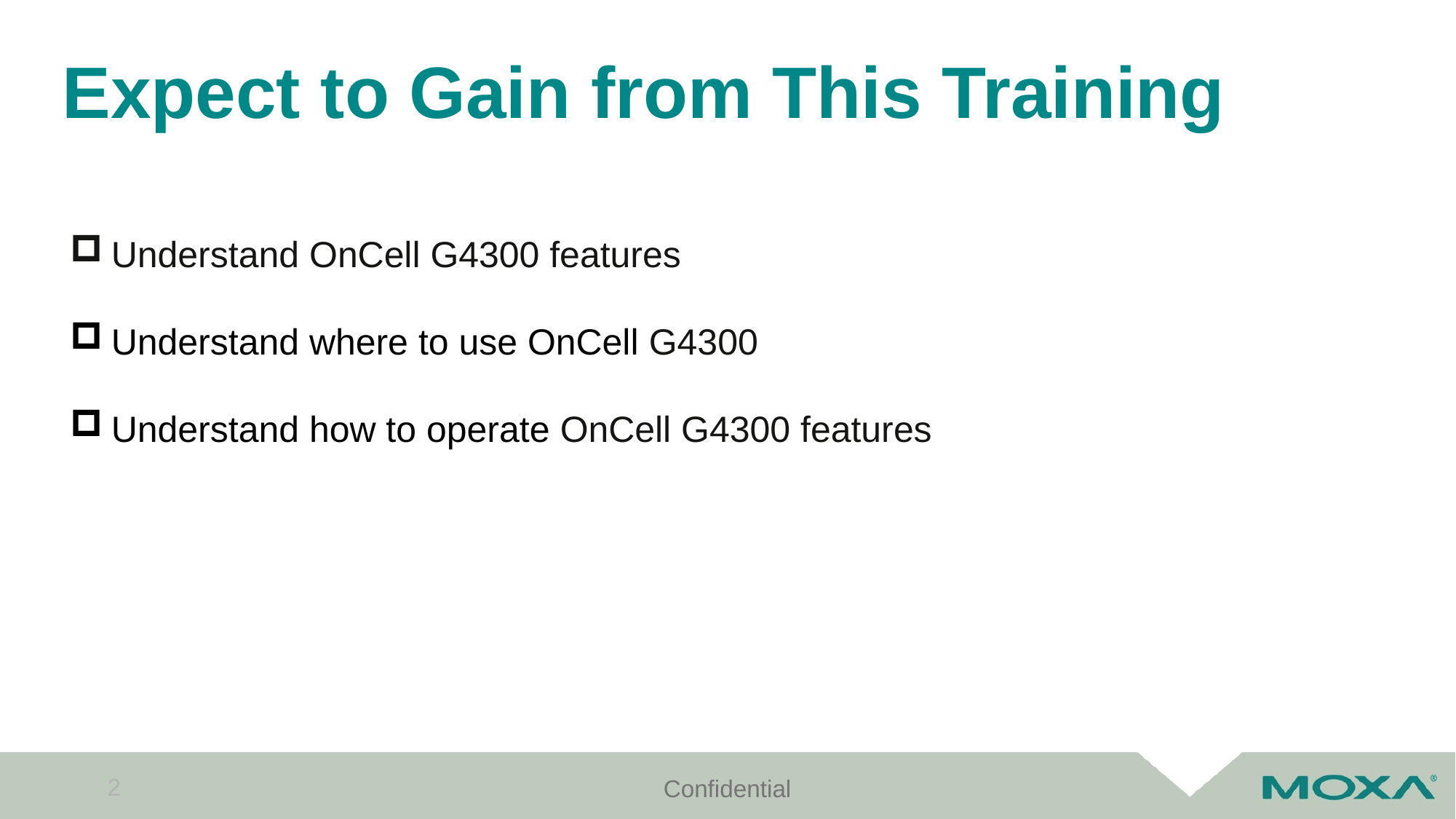

# Expect to Gain from This Training

Understand OnCell G4300 features

Understand where to use OnCell G4300

Understand how to operate OnCell G4300 features

2